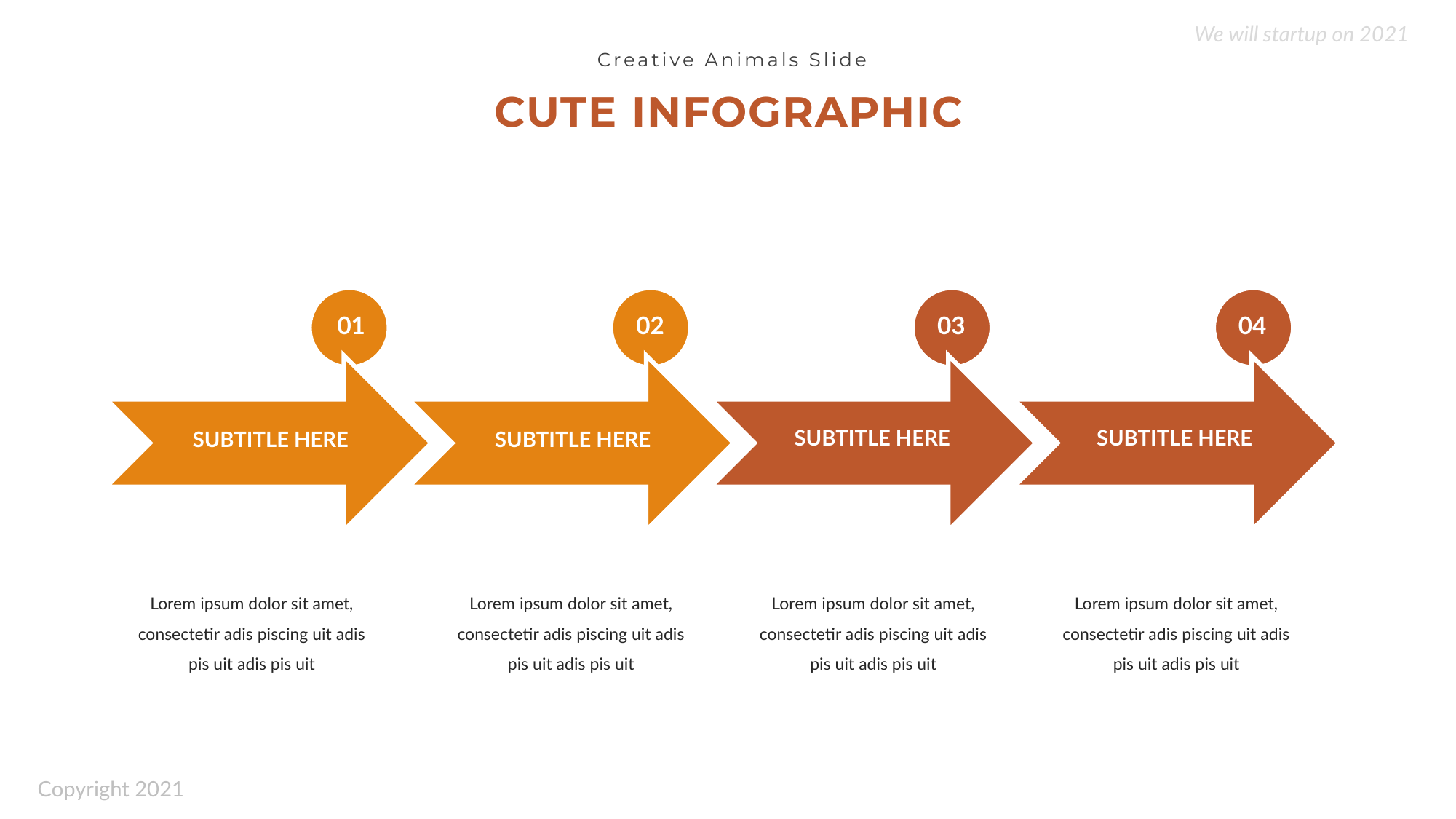

We will startup on 2021
Creative Animals Slide
CUTE INFOGRAPHIC

01
02
03
04

SUBTITLE HERE
SUBTITLE HERE
SUBTITLE HERE
SUBTITLE HERE
Lorem ipsum dolor sit amet, consectetir adis piscing uit adis pis uit adis pis uit
Lorem ipsum dolor sit amet, consectetir adis piscing uit adis pis uit adis pis uit
Lorem ipsum dolor sit amet, consectetir adis piscing uit adis pis uit adis pis uit
Lorem ipsum dolor sit amet, consectetir adis piscing uit adis pis uit adis pis uit
Copyright 2021